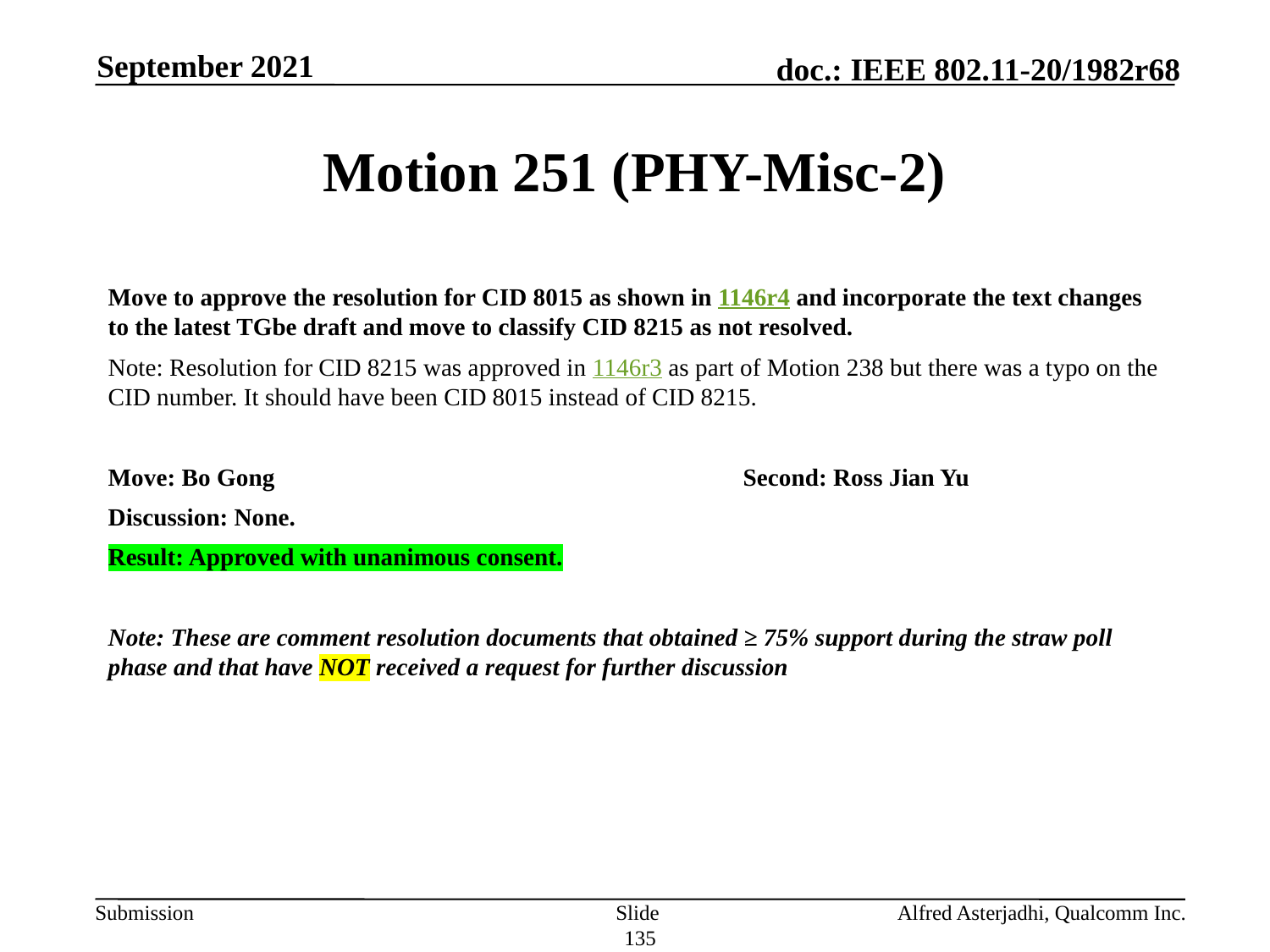

September 2021
# Motion 251 (PHY-Misc-2)
Move to approve the resolution for CID 8015 as shown in 1146r4 and incorporate the text changes to the latest TGbe draft and move to classify CID 8215 as not resolved.
Note: Resolution for CID 8215 was approved in 1146r3 as part of Motion 238 but there was a typo on the CID number. It should have been CID 8015 instead of CID 8215.

Move: Bo Gong				Second: Ross Jian Yu
Discussion: None.
Result: Approved with unanimous consent.

Note: These are comment resolution documents that obtained ≥ 75% support during the straw poll phase and that have NOT received a request for further discussion
Slide 135
Alfred Asterjadhi, Qualcomm Inc.